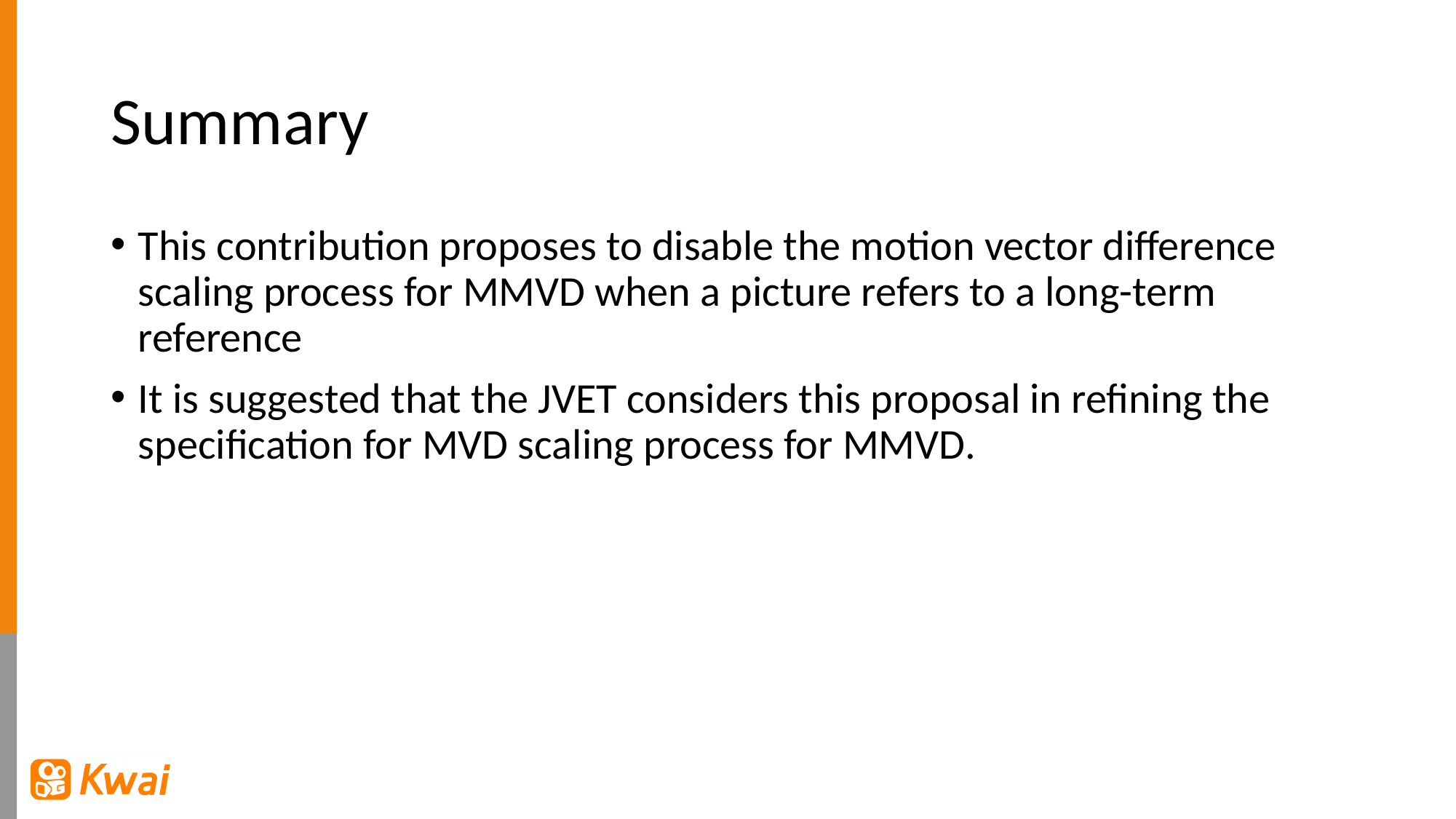

# Summary
This contribution proposes to disable the motion vector difference scaling process for MMVD when a picture refers to a long-term reference
It is suggested that the JVET considers this proposal in refining the specification for MVD scaling process for MMVD.